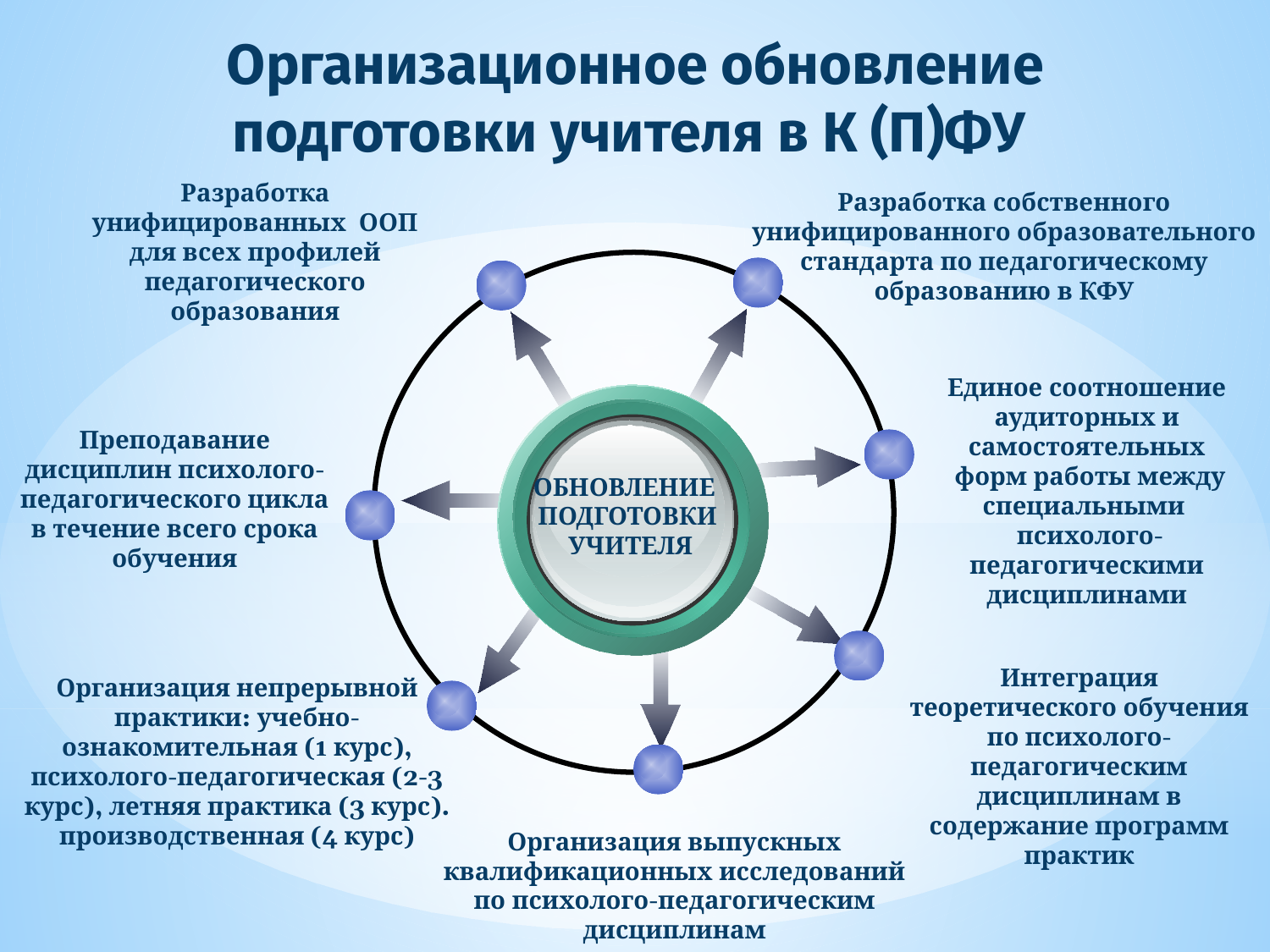

# Организационное обновление подготовки учителя в К (П)ФУ
Разработка унифицированных  ООП для всех профилей педагогического образования
Разработка собственного унифицированного образовательного стандарта по педагогическому образованию в КФУ

Единое соотношение
аудиторных и
самостоятельных
форм работы между специальными
психолого-
педагогическими
дисциплинами

Преподавание дисциплин психолого-педагогического цикла в течение всего срока обучения

ОБНОВЛЕНИЕ
ПОДГОТОВКИ
 УЧИТЕЛЯ

Интеграция теоретического обучения по психолого-педагогическим дисциплинам в содержание программ практик
Организация непрерывной практики: учебно-ознакомительная (1 курс), психолого-педагогическая (2-3 курс), летняя практика (3 курс). производственная (4 курс)

Организация выпускных квалификационных исследований по психолого-педагогическим дисциплинам